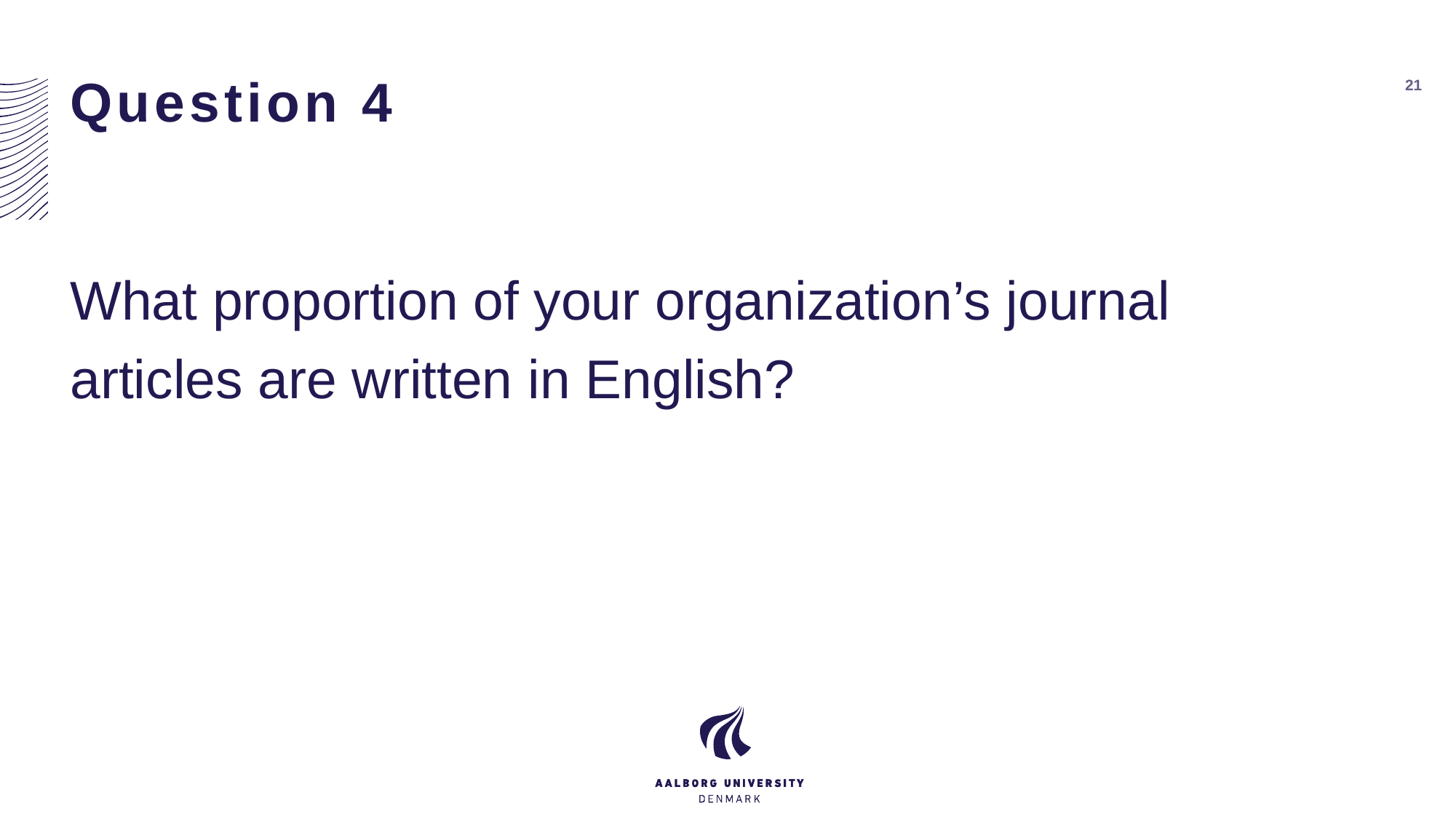

# Question 4
21
What proportion of your organization’s journal articles are written in English?